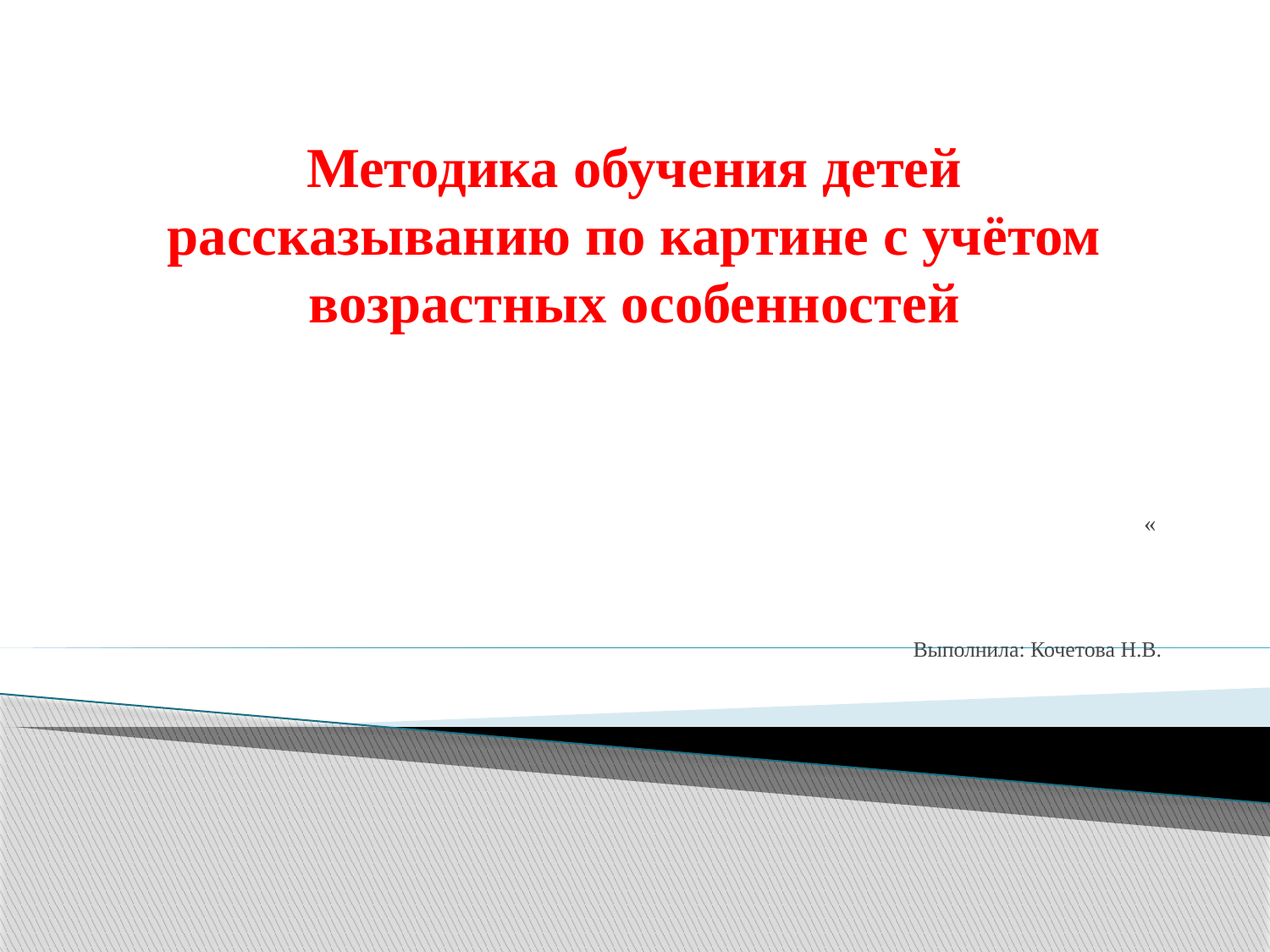

# Методика обучения детей рассказыванию по картине с учётом возрастных особенностей
«

Выполнила: Кочетова Н.В.